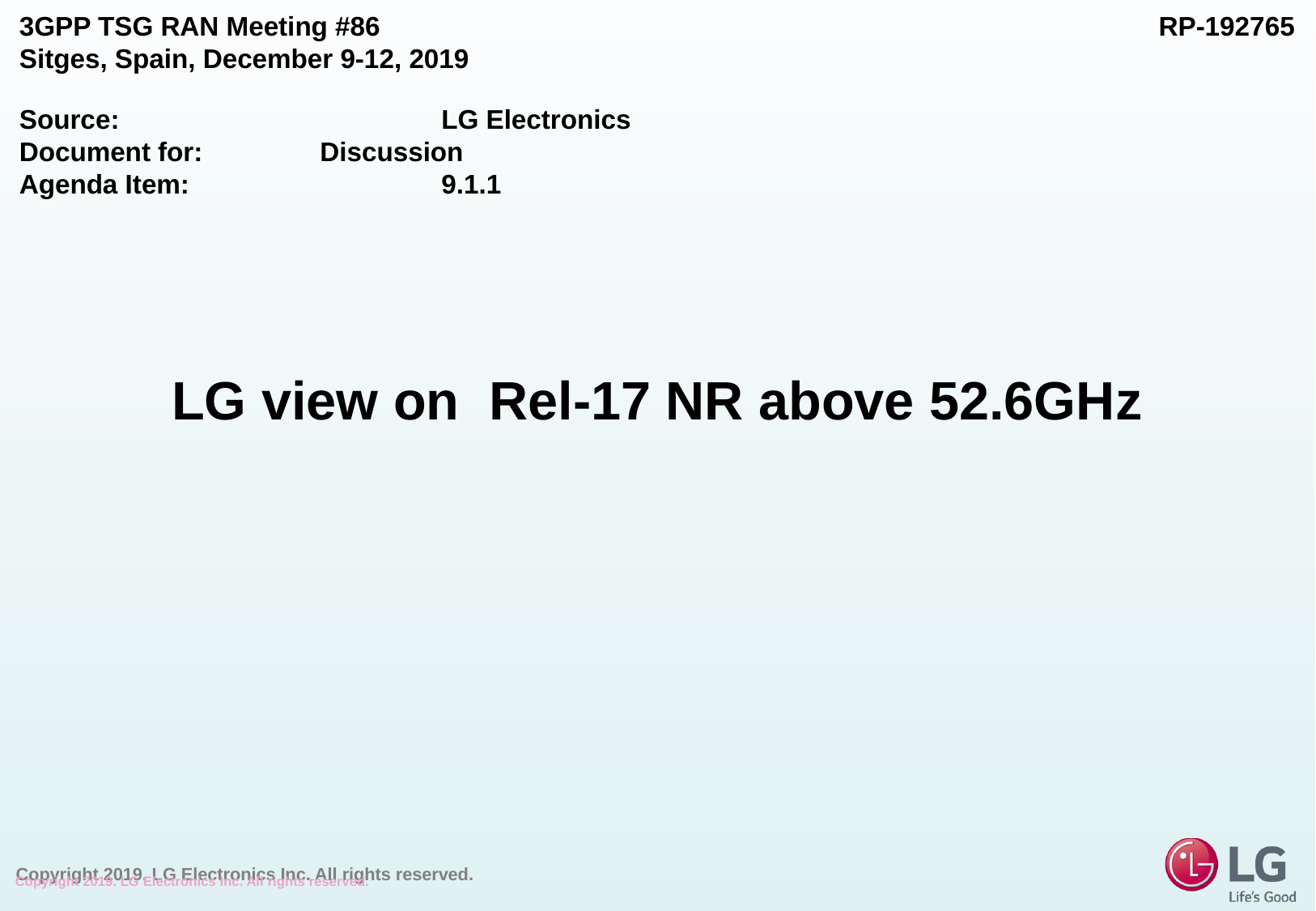

3GPP TSG RAN Meeting #86
Sitges, Spain, December 9-12, 2019
RP-192765
Source:			LG Electronics
Document for:	Discussion
Agenda Item:			9.1.1
# LG view on  Rel-17 NR above 52.6GHz